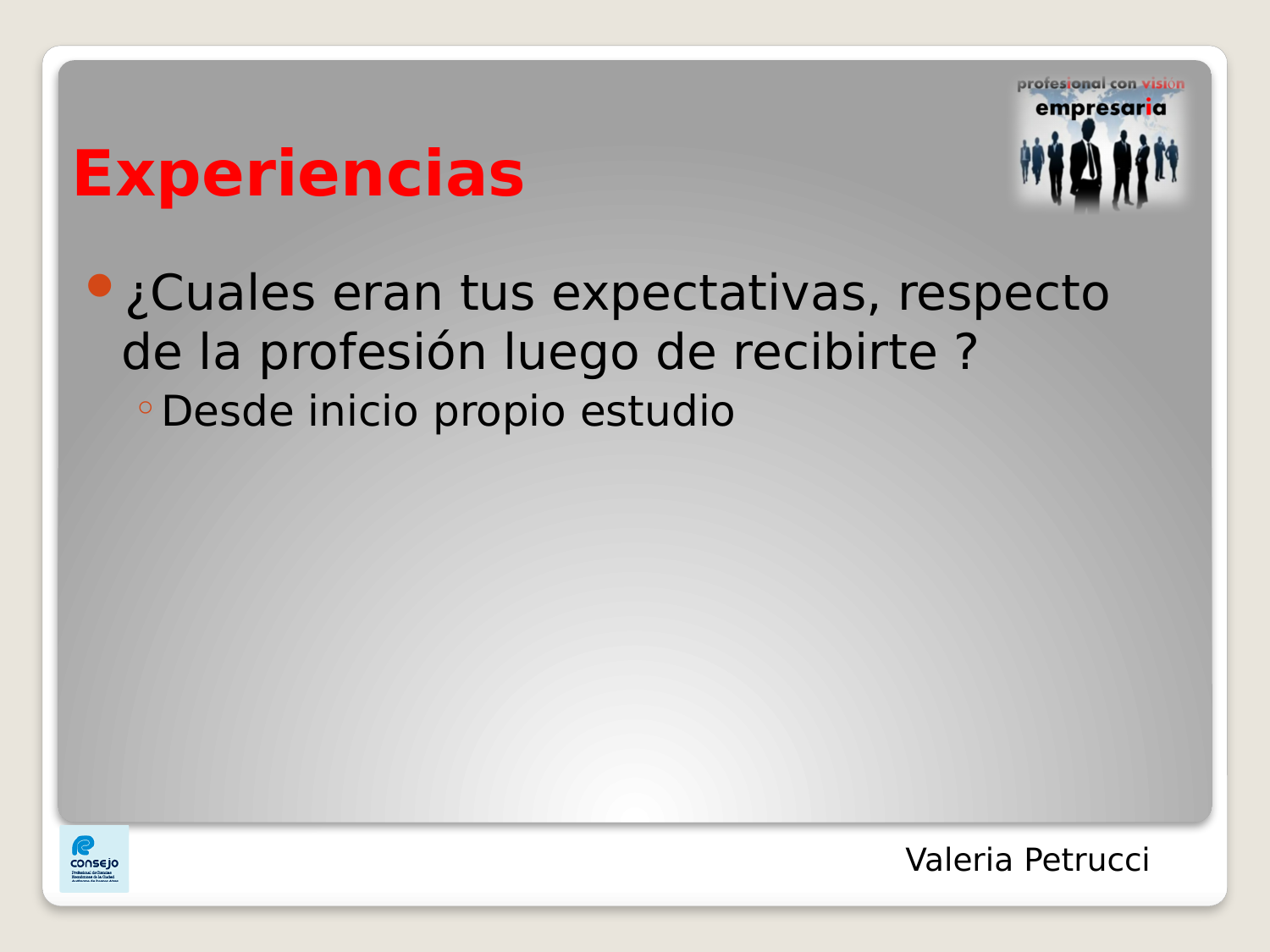

# Experiencias
¿Cuales eran tus expectativas, respecto de la profesión luego de recibirte ?
Desde inicio propio estudio
Valeria Petrucci